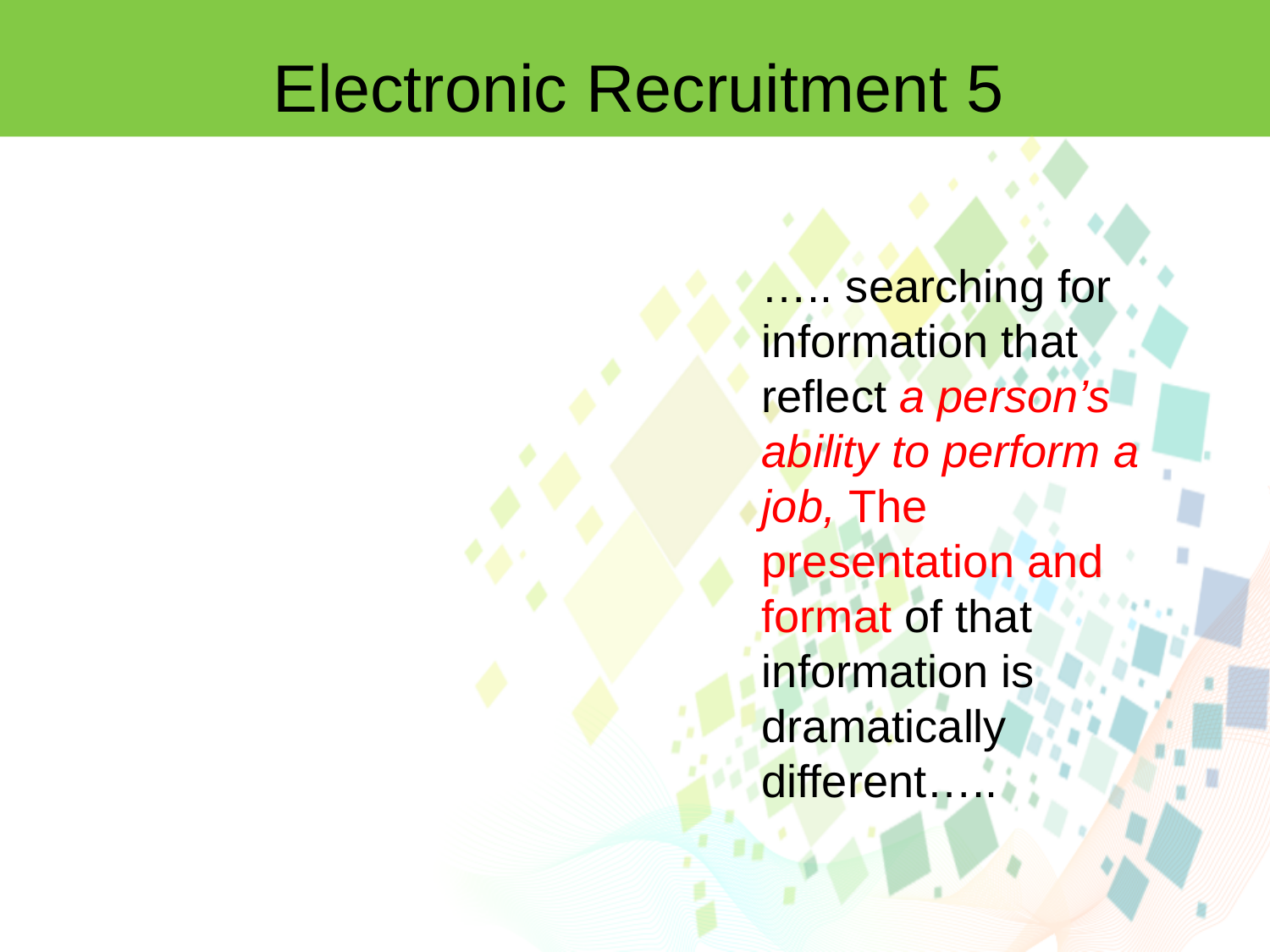

Electronic Recruitment 5
….. searching for information that reflect a person’s ability to perform a job, The
presentation and format of that information is dramatically different…..